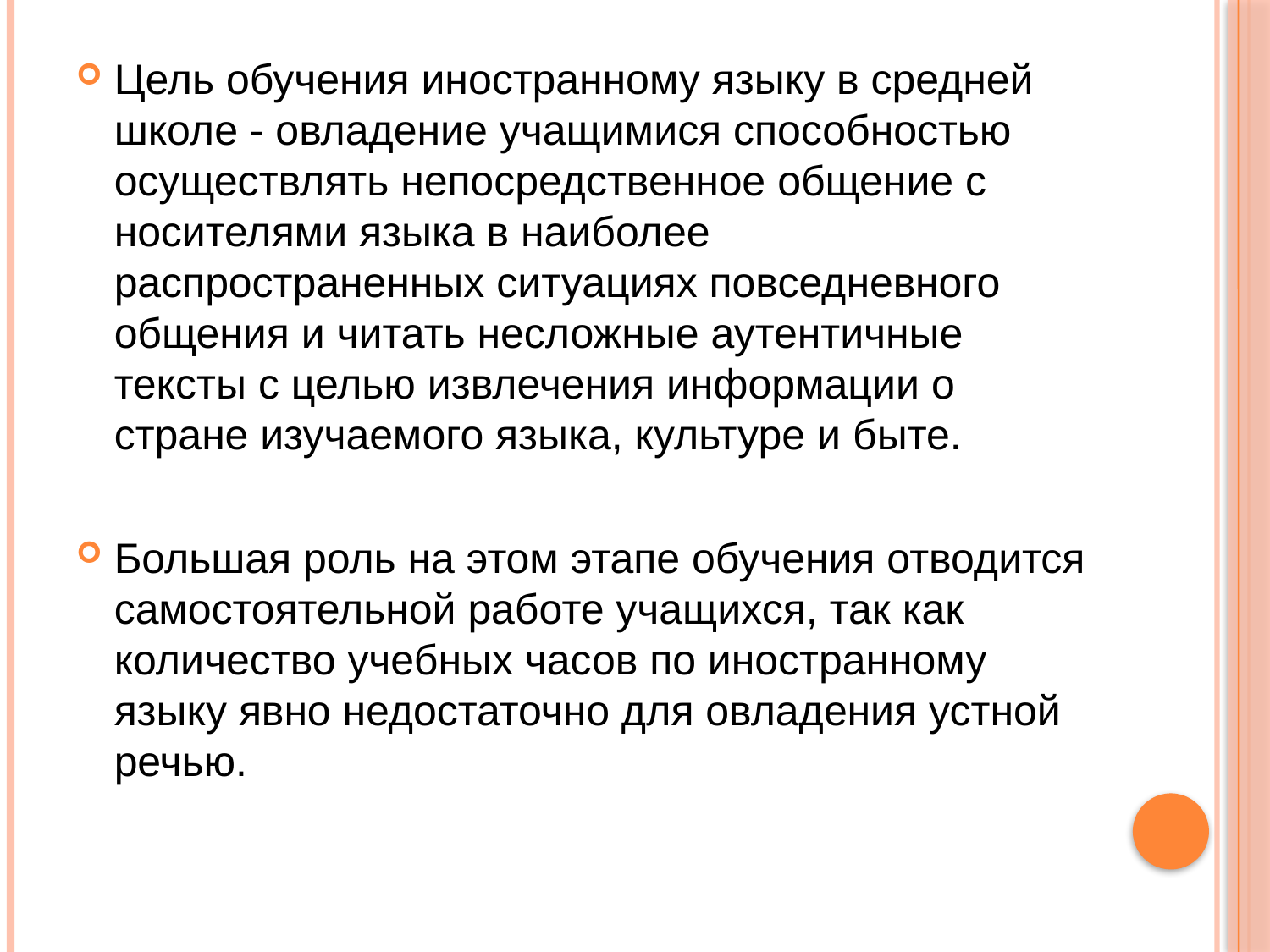

#
Цель обучения иностранному языку в средней школе - овладение учащимися способностью осуществлять непосредственное общение с носителями языка в наиболее распространенных ситуациях повседневного общения и читать несложные аутентичные тексты с целью извлечения информации о стране изучаемого языка, культуре и быте.

Большая роль на этом этапе обучения отводится самостоятельной работе учащихся, так как количество учебных часов по иностранному языку явно недостаточно для овладения устной речью.